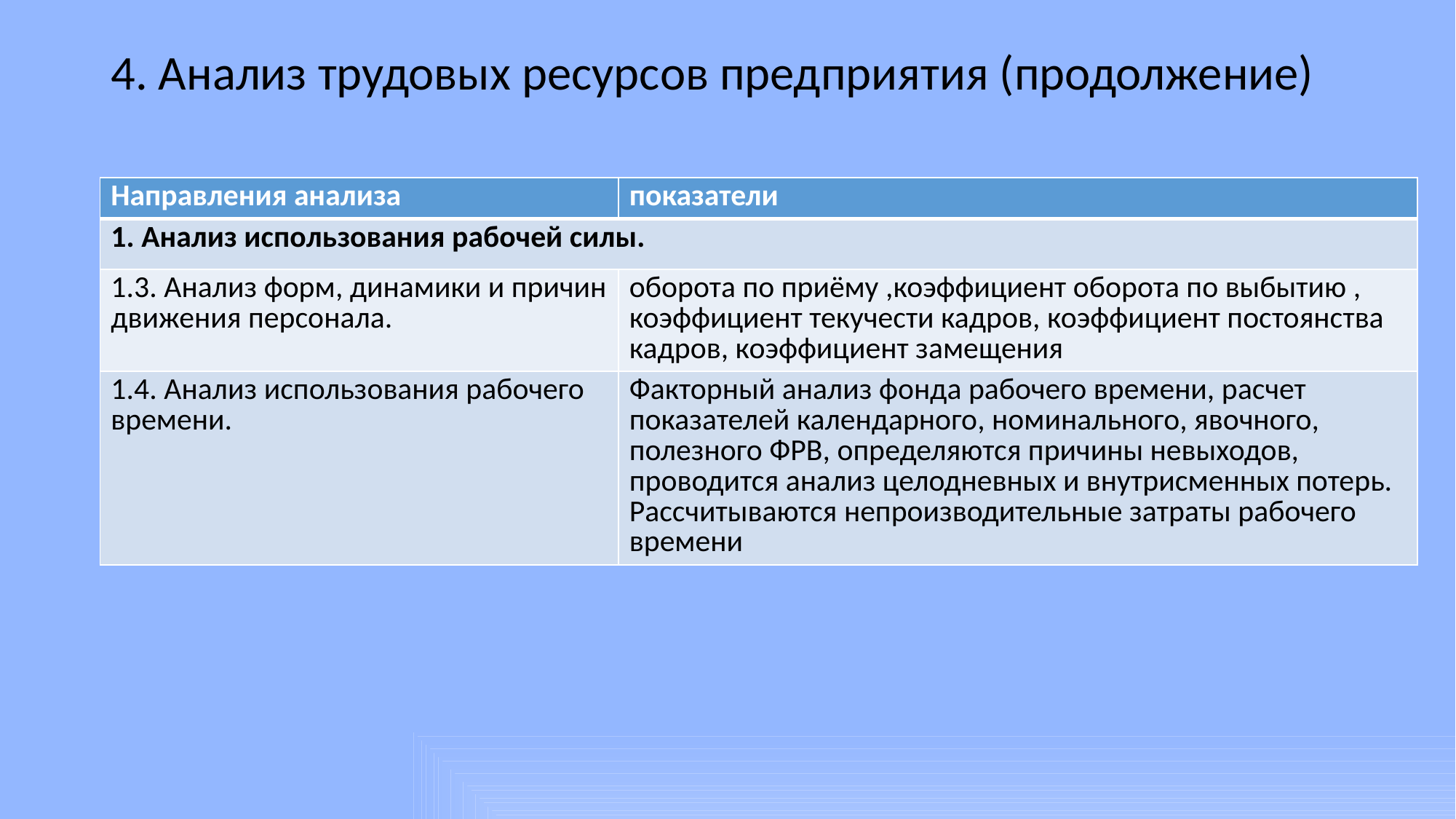

# 4. Анализ трудовых ресурсов предприятия (продолжение)
| Направления анализа | показатели |
| --- | --- |
| 1. Анализ использования рабочей силы. |  |
| 1.3. Анализ форм, динамики и причин движения персонала. | оборота по приёму ,коэффициент оборота по выбытию , коэффициент текучести кадров, коэффициент постоянства кадров, коэффициент замещения |
| 1.4. Анализ использования рабочего времени. | Факторный анализ фонда рабочего времени, расчет показателей календарного, номинального, явочного, полезного ФРВ, определяются причины невыходов, проводится анализ целодневных и внутрисменных потерь. Рассчитываются непроизводительные затраты рабочего времени |